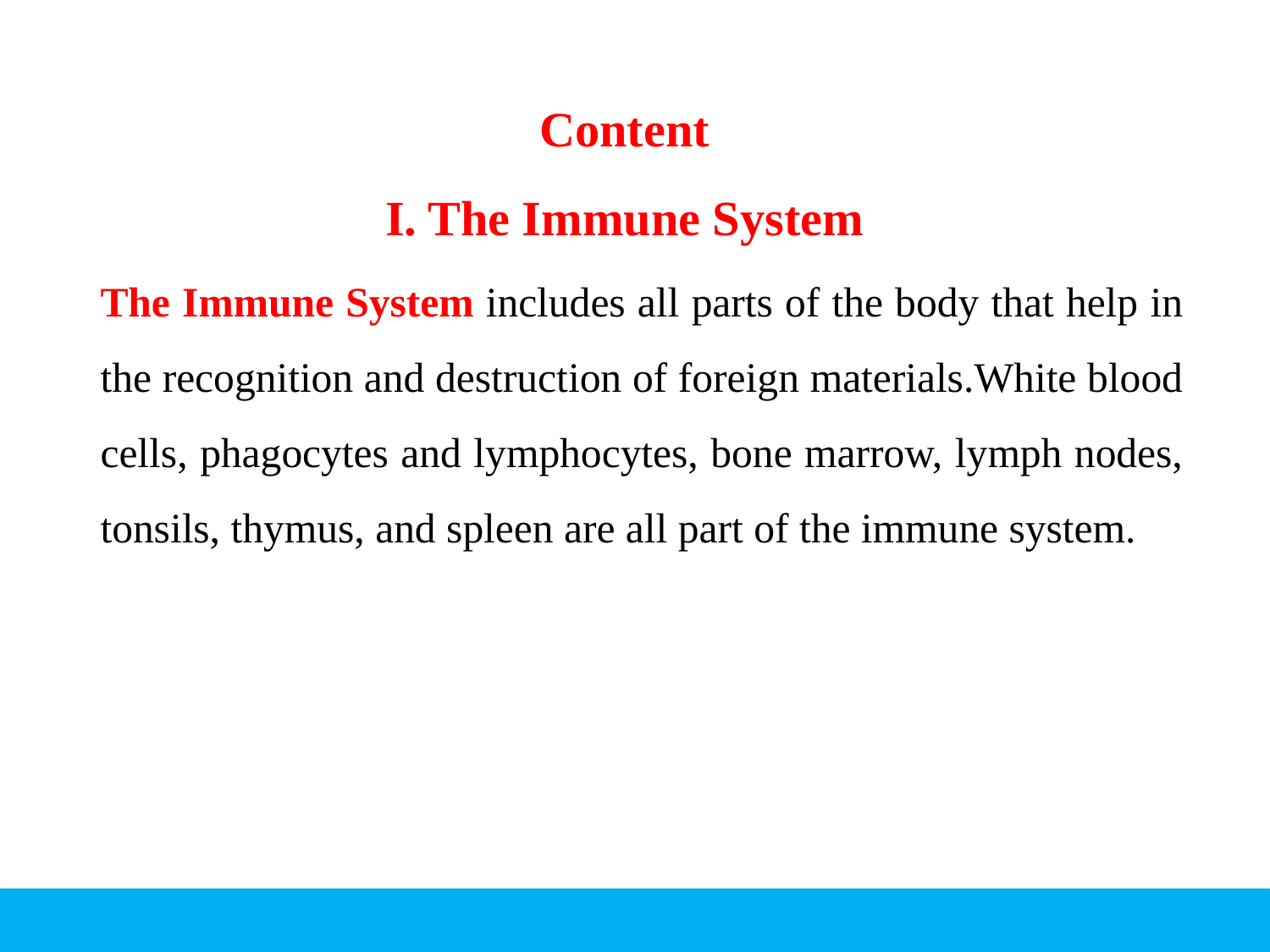

# Content I. The Immune System
The Immune System includes all parts of the body that help in the recognition and destruction of foreign materials.White blood cells, phagocytes and lymphocytes, bone marrow, lymph nodes, tonsils, thymus, and spleen are all part of the immune system.